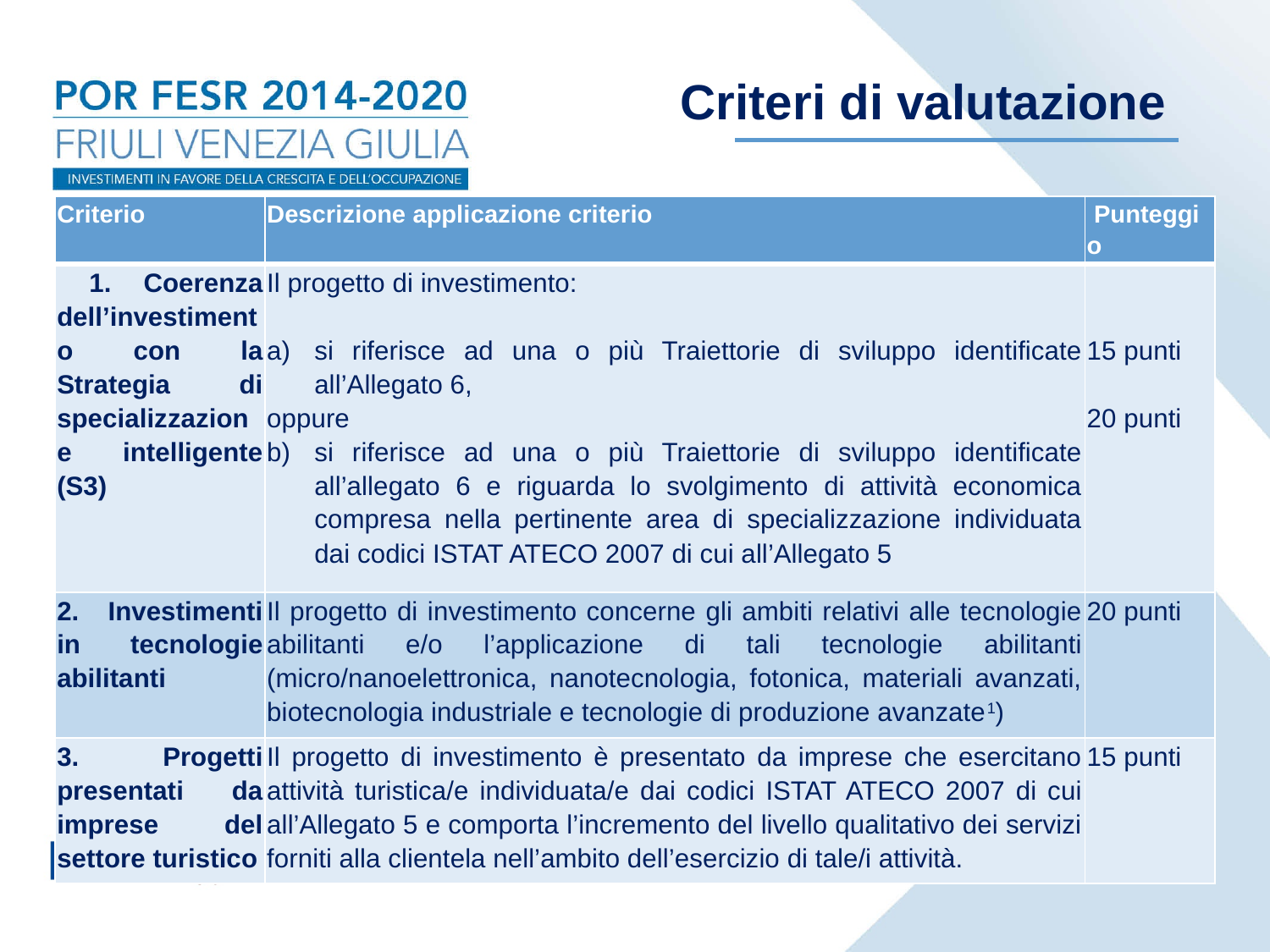

Criteri di valutazione
| Criterio | Descrizione applicazione criterio | Punteggio |
| --- | --- | --- |
| 1. Coerenza dell’investimento con la Strategia di specializzazione intelligente (S3) | Il progetto di investimento:   si riferisce ad una o più Traiettorie di sviluppo identificate all’Allegato 6, oppure si riferisce ad una o più Traiettorie di sviluppo identificate all’allegato 6 e riguarda lo svolgimento di attività economica compresa nella pertinente area di specializzazione individuata dai codici ISTAT ATECO 2007 di cui all’Allegato 5 | 15 punti    20 punti |
| 2. Investimenti in tecnologie abilitanti | Il progetto di investimento concerne gli ambiti relativi alle tecnologie abilitanti e/o l’applicazione di tali tecnologie abilitanti (micro/nanoelettronica, nanotecnologia, fotonica, materiali avanzati, biotecnologia industriale e tecnologie di produzione avanzate1) | 20 punti |
| 3. Progetti presentati da imprese del settore turistico | Il progetto di investimento è presentato da imprese che esercitano attività turistica/e individuata/e dai codici ISTAT ATECO 2007 di cui all’Allegato 5 e comporta l’incremento del livello qualitativo dei servizi forniti alla clientela nell’ambito dell’esercizio di tale/i attività. | 15 punti |